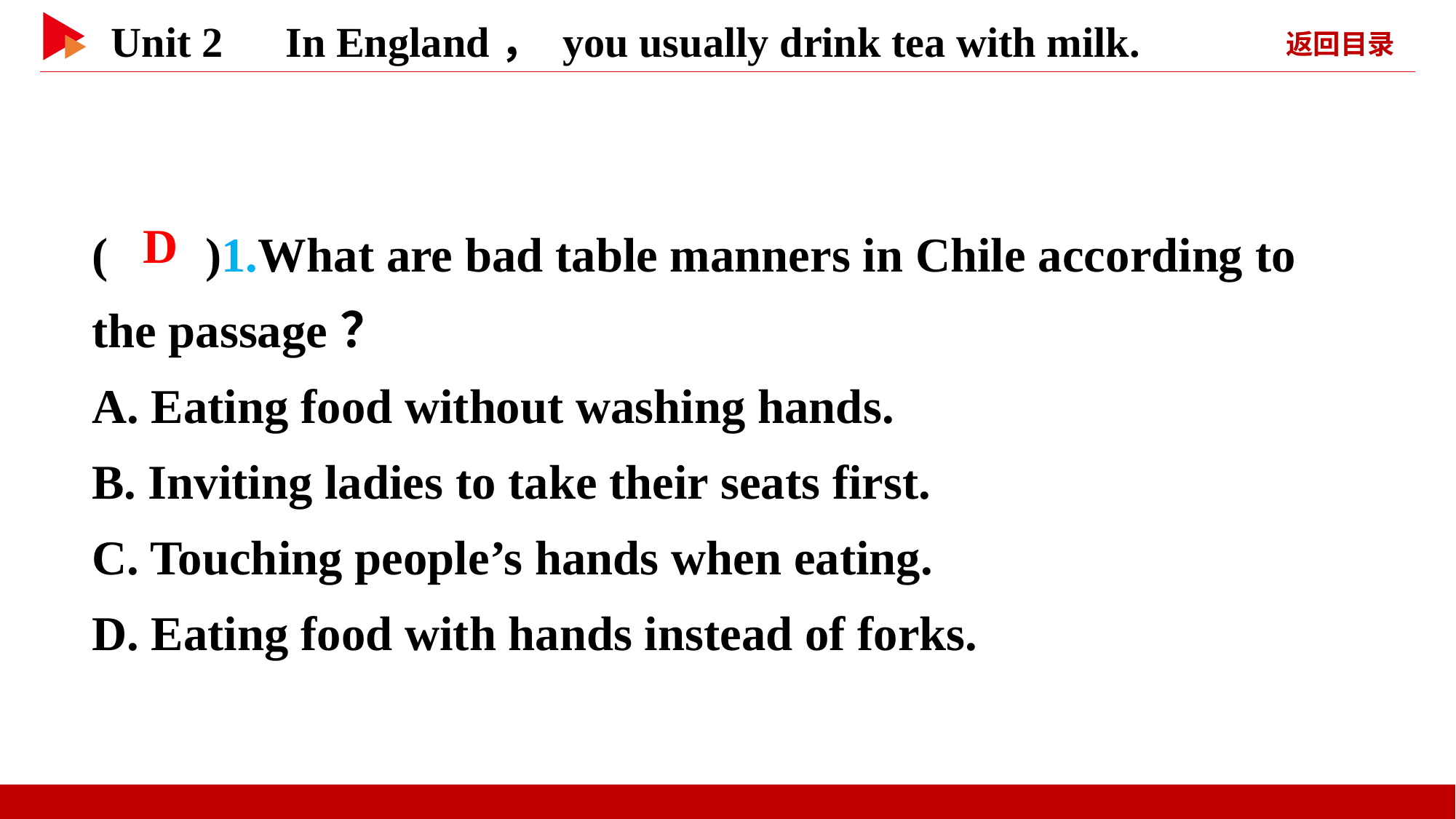

(        )1.What are bad table manners in Chile according to the passage？
A. Eating food without washing hands.
B. Inviting ladies to take their seats first.
C. Touching people’s hands when eating.
D. Eating food with hands instead of forks.
   D